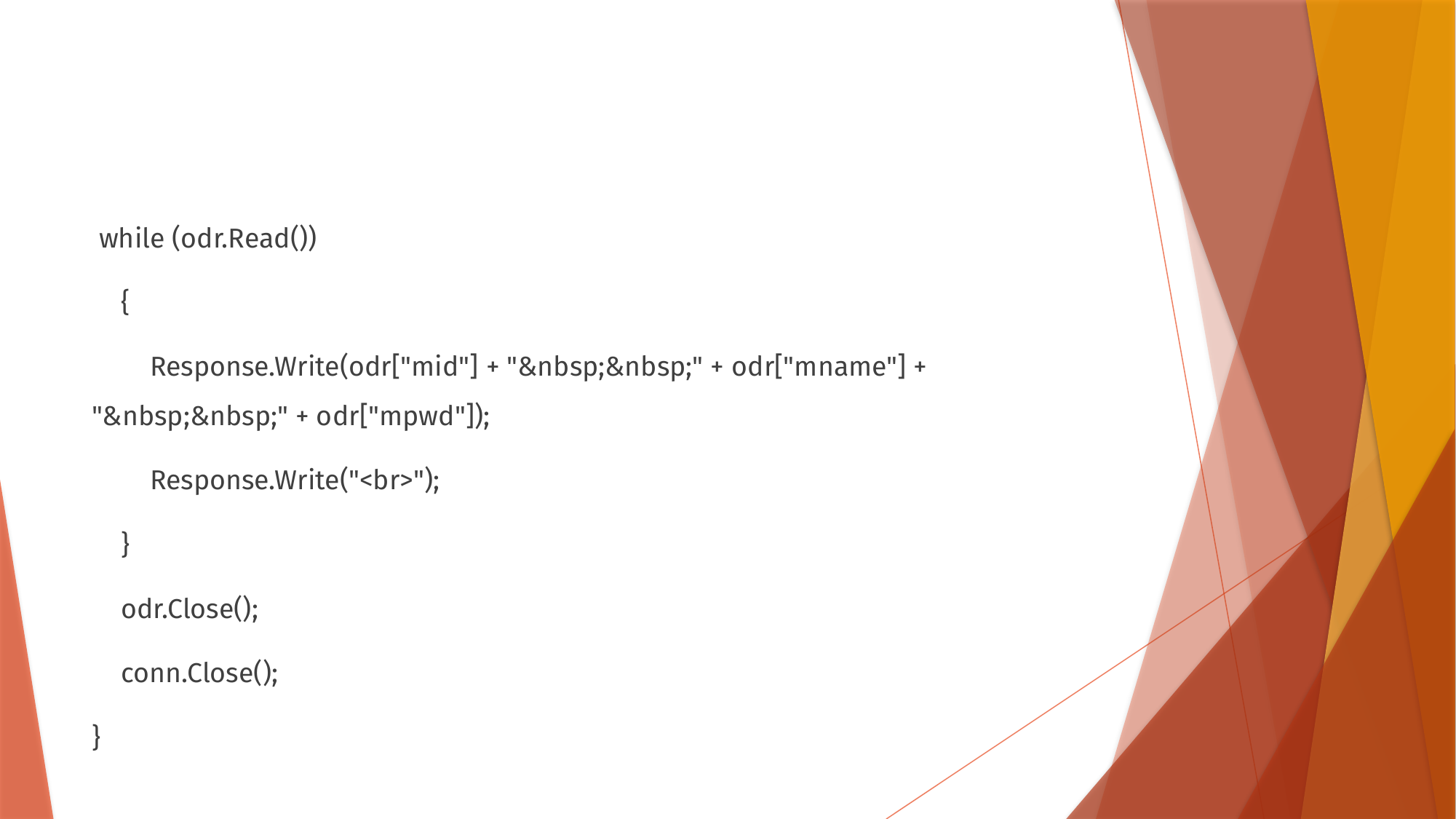

#
 while (odr.Read())
    {
        Response.Write(odr["mid"] + "&nbsp;&nbsp;" + odr["mname"] + "&nbsp;&nbsp;" + odr["mpwd"]);
        Response.Write("<br>");
    }
    odr.Close();
    conn.Close();
}